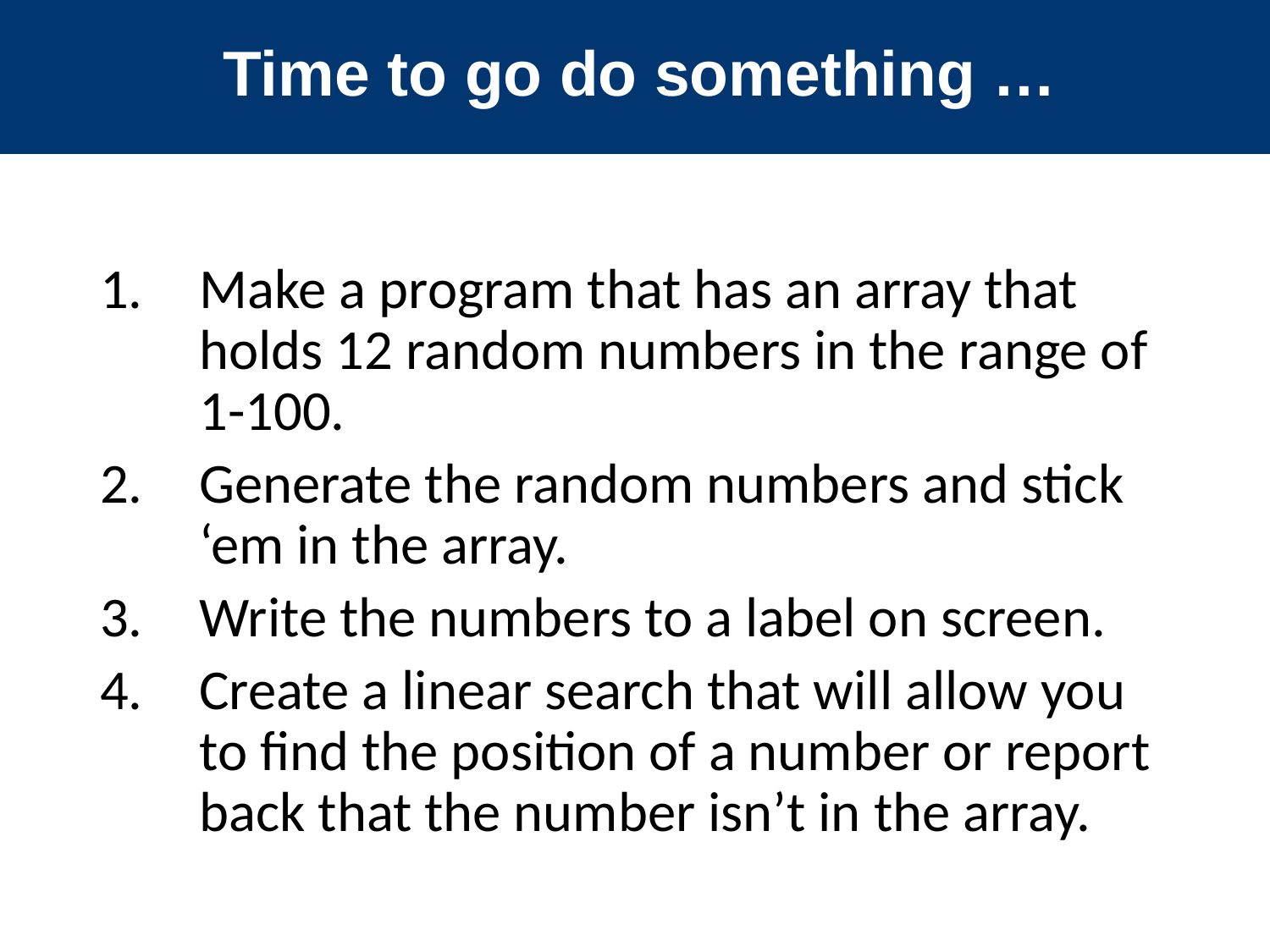

Time to go do something …
Make a program that has an array that holds 12 random numbers in the range of 1-100.
Generate the random numbers and stick ‘em in the array.
Write the numbers to a label on screen.
Create a linear search that will allow you to find the position of a number or report back that the number isn’t in the array.